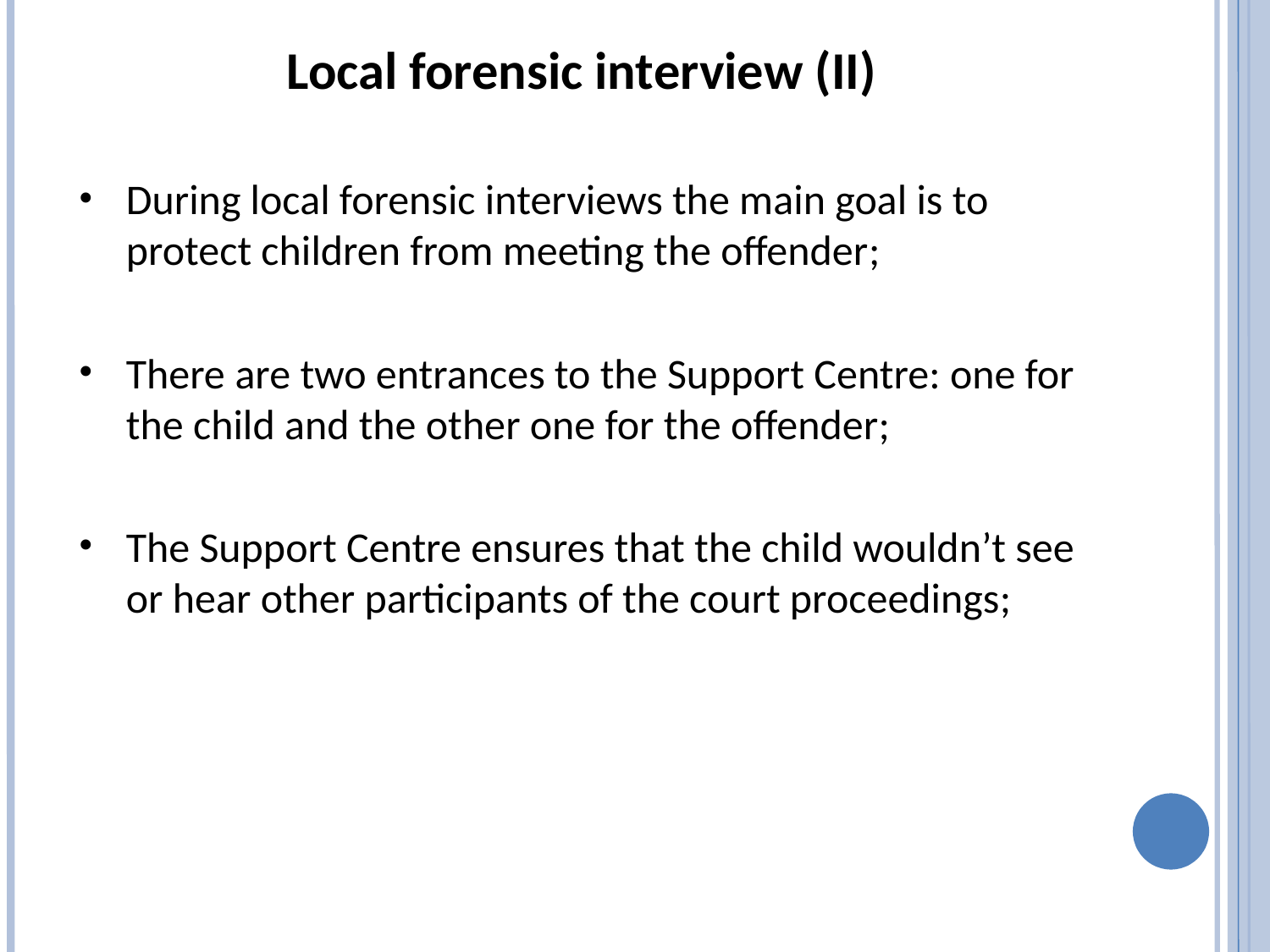

# Local forensic interview (II)
During local forensic interviews the main goal is to protect children from meeting the offender;

There are two entrances to the Support Centre: one for the child and the other one for the offender;

The Support Centre ensures that the child wouldn’t see or hear other participants of the court proceedings;